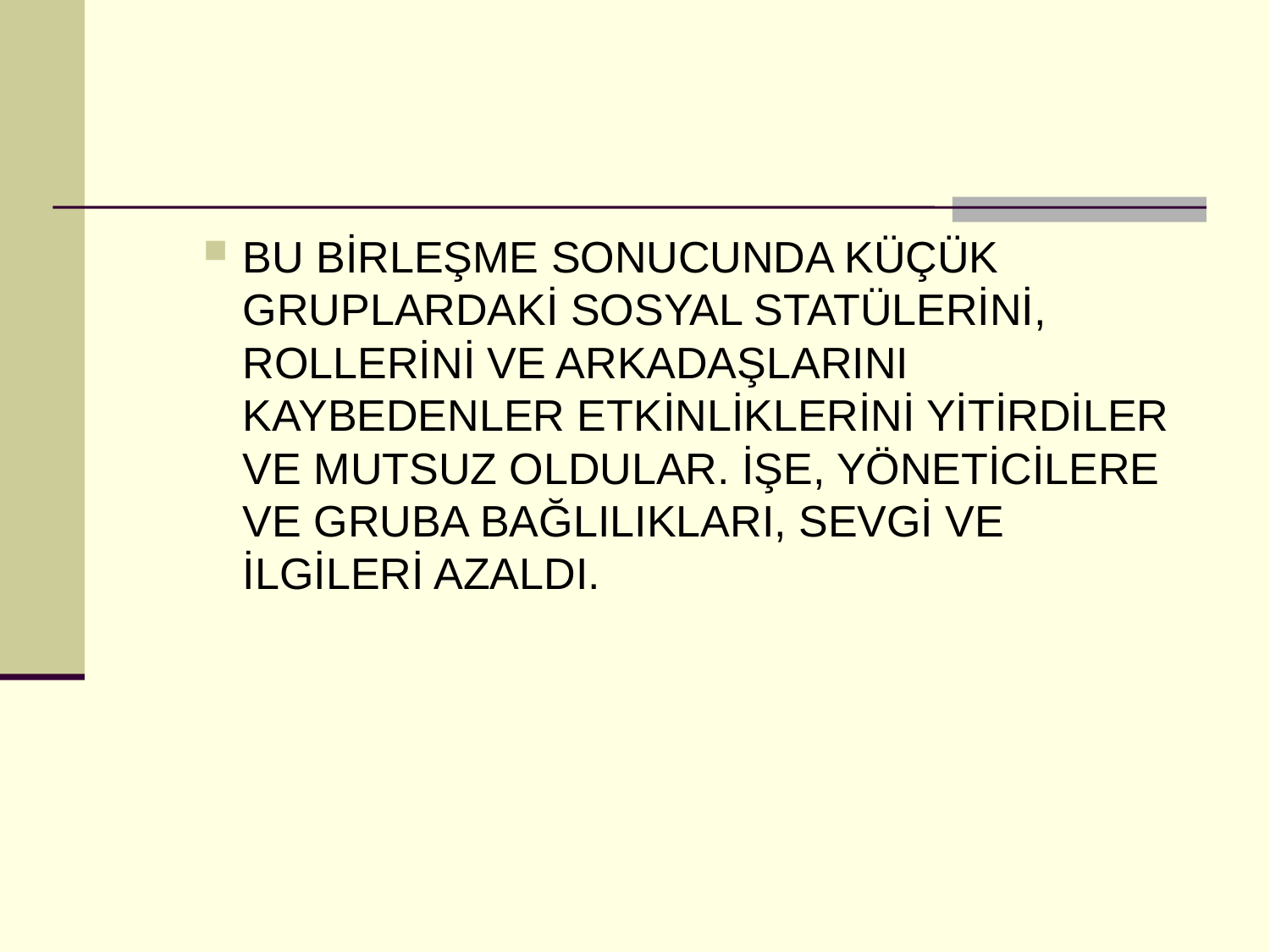

#
BU BİRLEŞME SONUCUNDA KÜÇÜK GRUPLARDAKİ SOSYAL STATÜLERİNİ, ROLLERİNİ VE ARKADAŞLARINI KAYBEDENLER ETKİNLİKLERİNİ YİTİRDİLER VE MUTSUZ OLDULAR. İŞE, YÖNETİCİLERE VE GRUBA BAĞLILIKLARI, SEVGİ VE İLGİLERİ AZALDI.